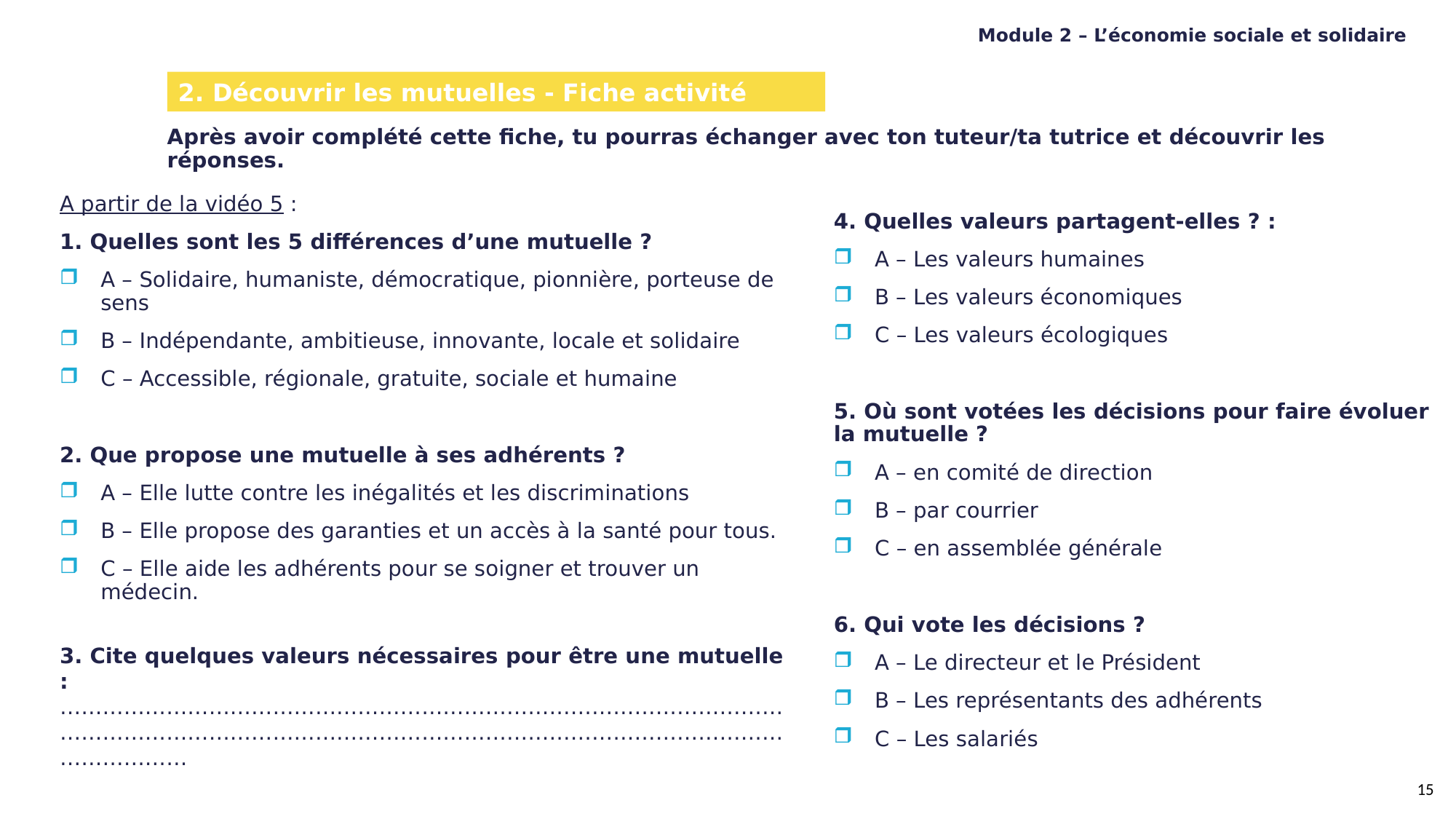

Module 2 – L’économie sociale et solidaire
2. Découvrir les mutuelles - Fiche activité
Après avoir complété cette fiche, tu pourras échanger avec ton tuteur/ta tutrice et découvrir les réponses.

A partir de la vidéo 5 :
1. Quelles sont les 5 différences d’une mutuelle ?
A – Solidaire, humaniste, démocratique, pionnière, porteuse de sens
B – Indépendante, ambitieuse, innovante, locale et solidaire
C – Accessible, régionale, gratuite, sociale et humaine

2. Que propose une mutuelle à ses adhérents ?
A – Elle lutte contre les inégalités et les discriminations
B – Elle propose des garanties et un accès à la santé pour tous.
C – Elle aide les adhérents pour se soigner et trouver un médecin.

3. Cite quelques valeurs nécessaires pour être une mutuelle :
……………………………………………………………………………………………………………………………………………………………………………………………………

4. Quelles valeurs partagent-elles ? :
A – Les valeurs humaines
B – Les valeurs économiques
C – Les valeurs écologiques

5. Où sont votées les décisions pour faire évoluer la mutuelle ?
A – en comité de direction
B – par courrier
C – en assemblée générale

6. Qui vote les décisions ?
A – Le directeur et le Président
B – Les représentants des adhérents
C – Les salariés

15